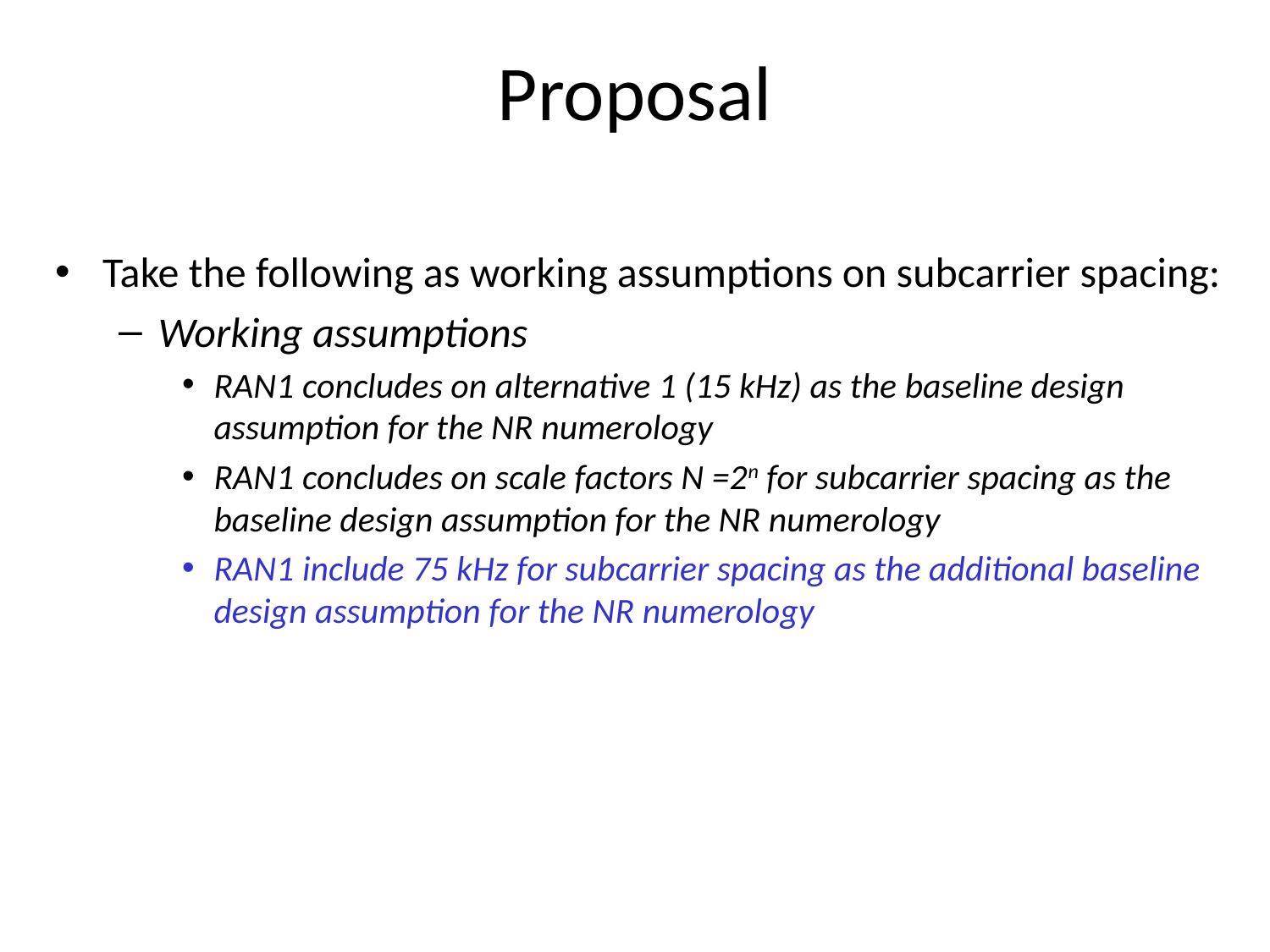

# Proposal

Take the following as working assumptions on subcarrier spacing:
Working assumptions
RAN1 concludes on alternative 1 (15 kHz) as the baseline design assumption for the NR numerology
RAN1 concludes on scale factors N =2n for subcarrier spacing as the baseline design assumption for the NR numerology
RAN1 include 75 kHz for subcarrier spacing as the additional baseline design assumption for the NR numerology